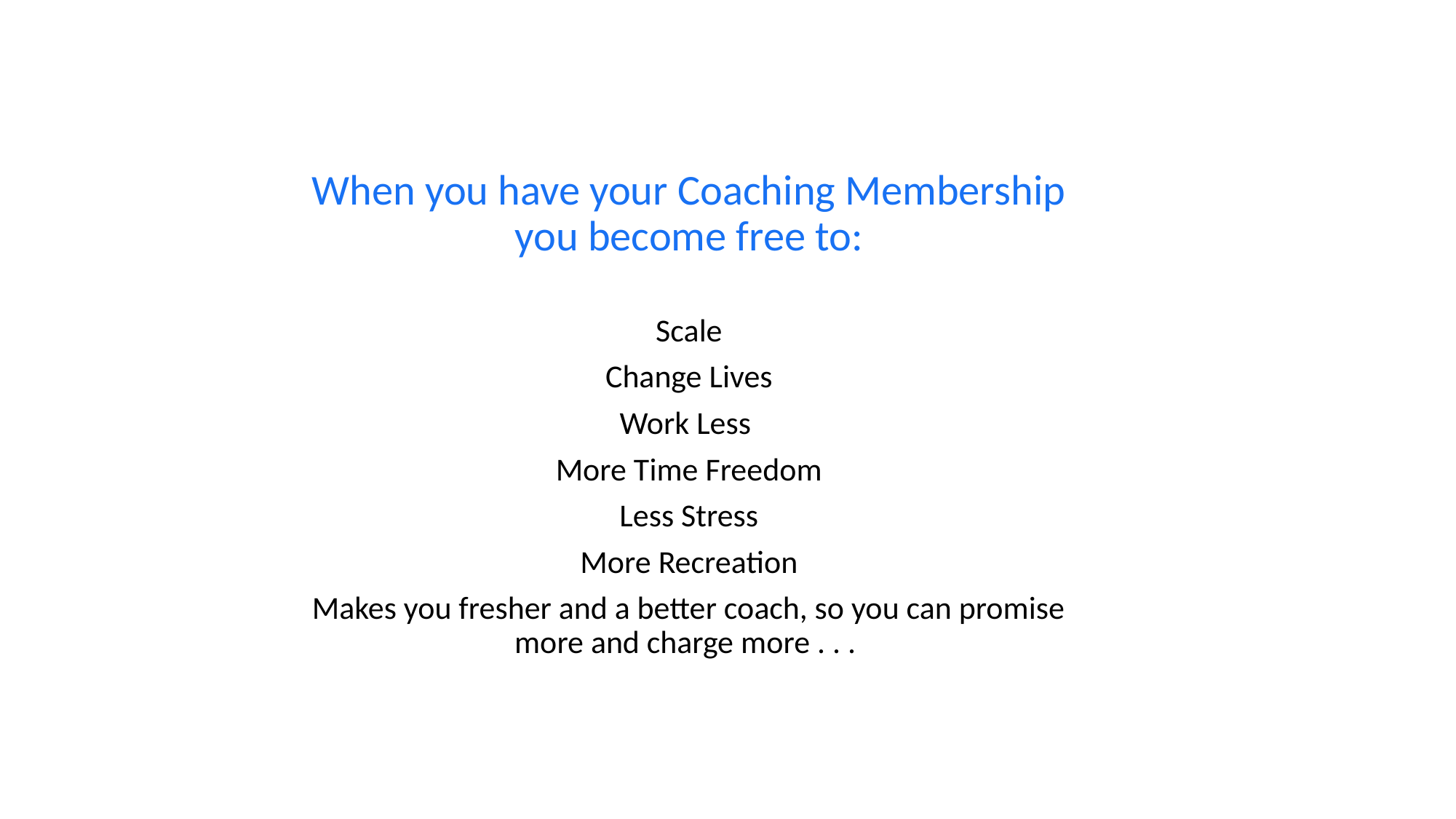

When you have your Coaching Membership you become free to:

Scale
Change Lives
Work Less
More Time Freedom
Less Stress
More Recreation
Makes you fresher and a better coach, so you can promise more and charge more . . .